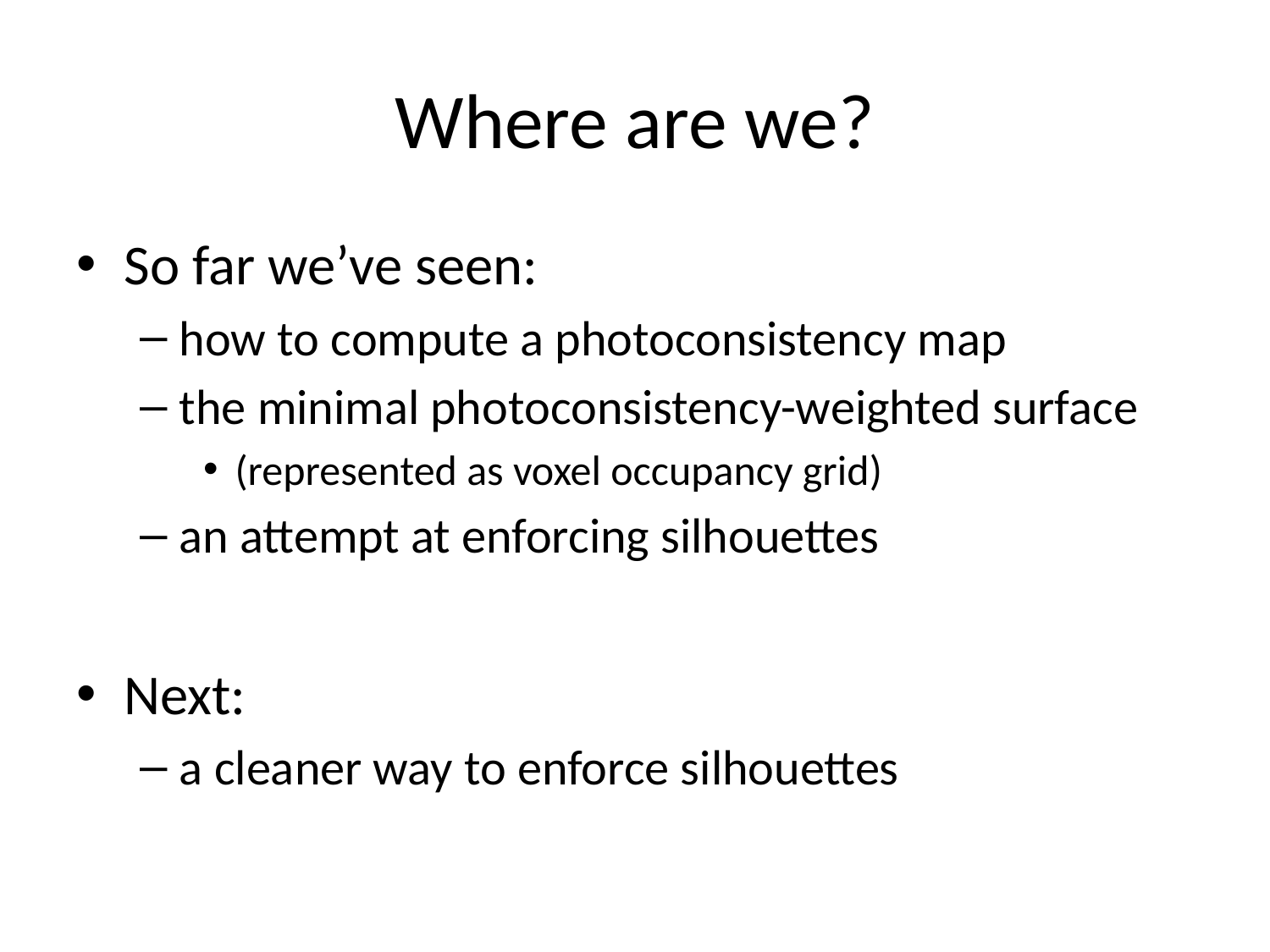

# Where are we?
So far we’ve seen:
how to compute a photoconsistency map
the minimal photoconsistency-weighted surface
(represented as voxel occupancy grid)
an attempt at enforcing silhouettes

Next:
a cleaner way to enforce silhouettes